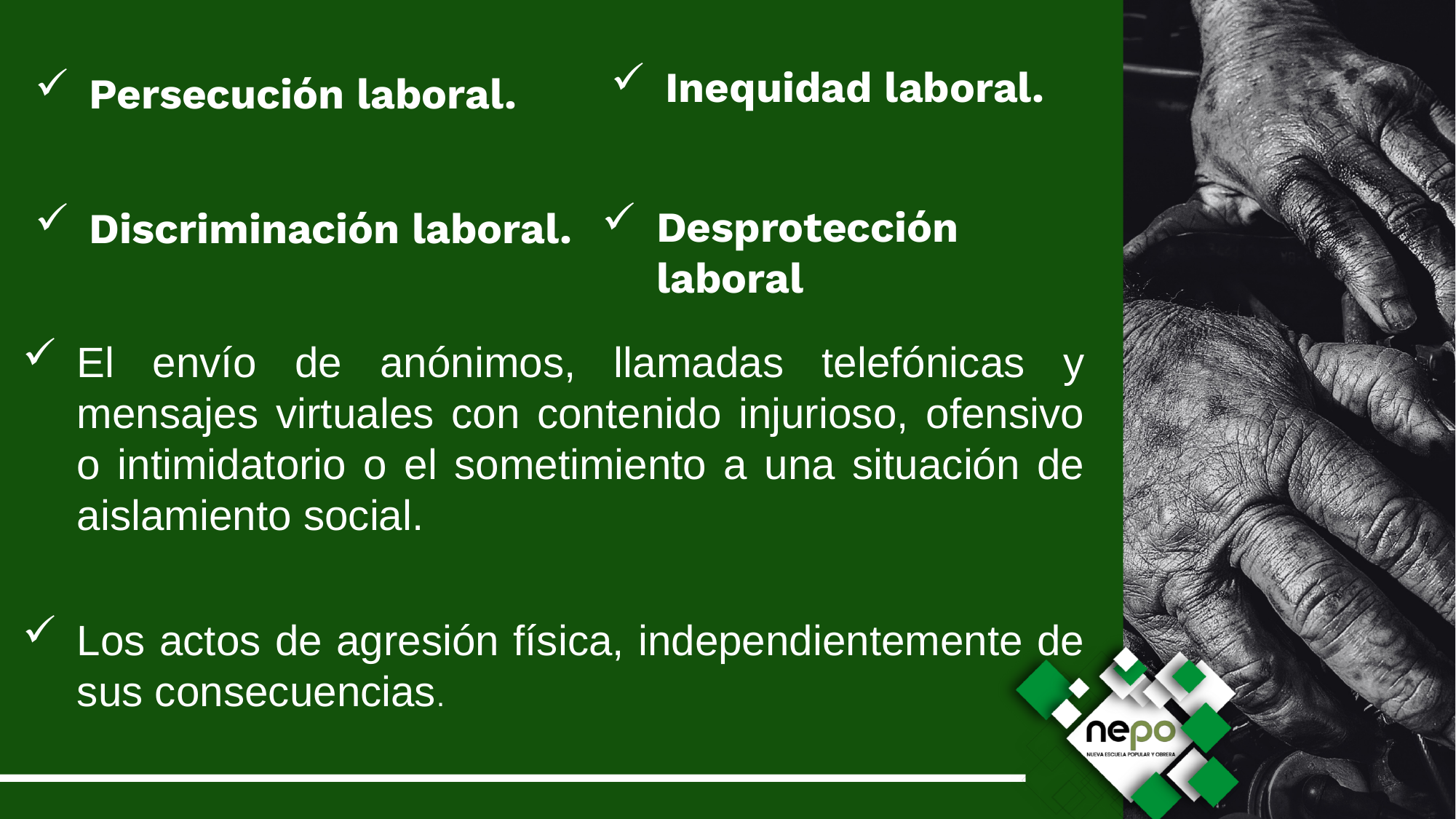

Inequidad laboral.
Persecución laboral.
Desprotección laboral
Discriminación laboral.
El envío de anónimos, llamadas telefónicas y mensajes virtuales con contenido injurioso, ofensivo o intimidatorio o el sometimiento a una situación de aislamiento social.
Los actos de agresión física, independientemente de sus consecuencias.